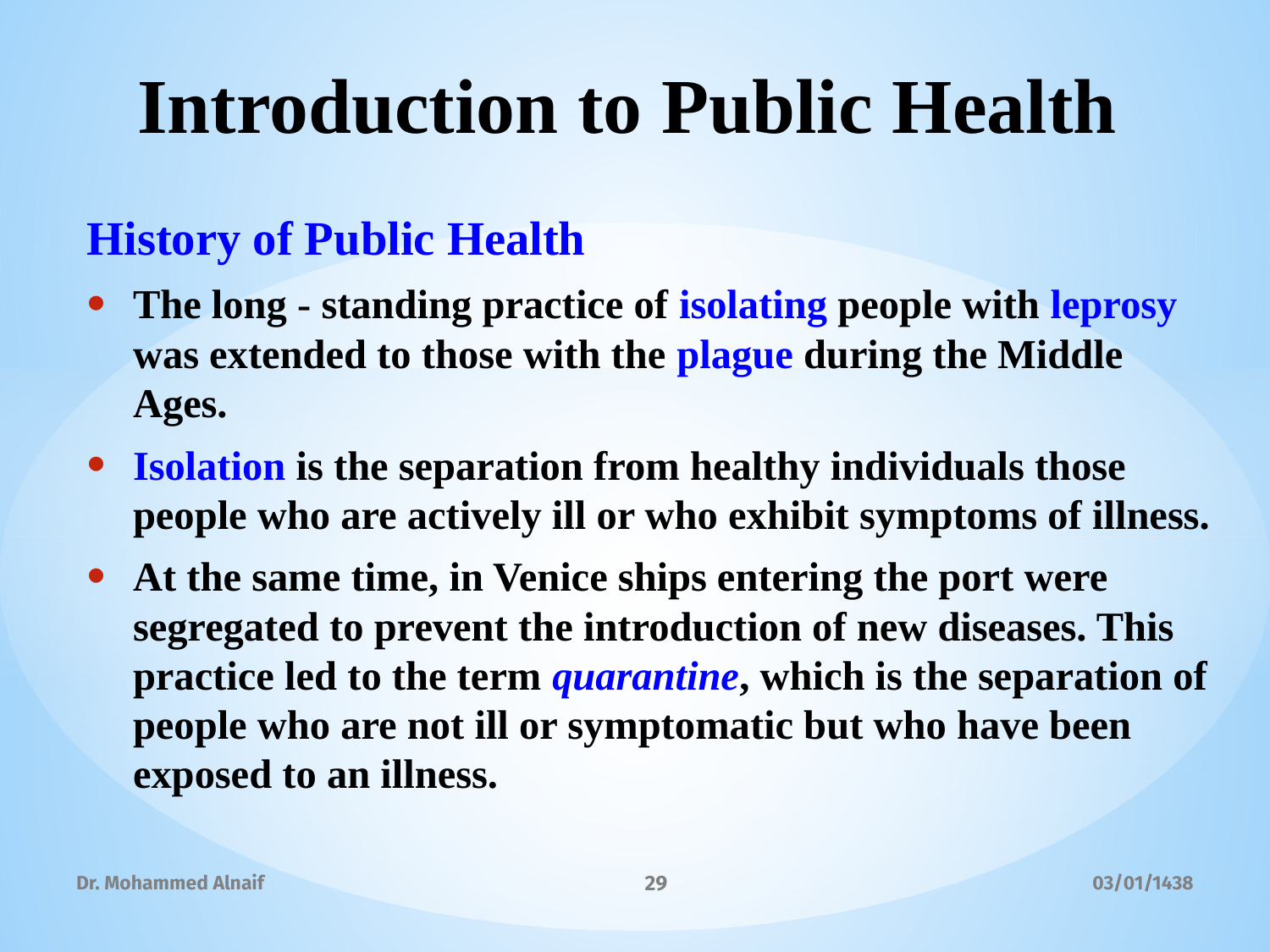

# Introduction to Public Health
History of Public Health
The long - standing practice of isolating people with leprosy was extended to those with the plague during the Middle Ages.
Isolation is the separation from healthy individuals those people who are actively ill or who exhibit symptoms of illness.
At the same time, in Venice ships entering the port were segregated to prevent the introduction of new diseases. This practice led to the term quarantine, which is the separation of people who are not ill or symptomatic but who have been exposed to an illness.
Dr. Mohammed Alnaif
29
03/01/1438